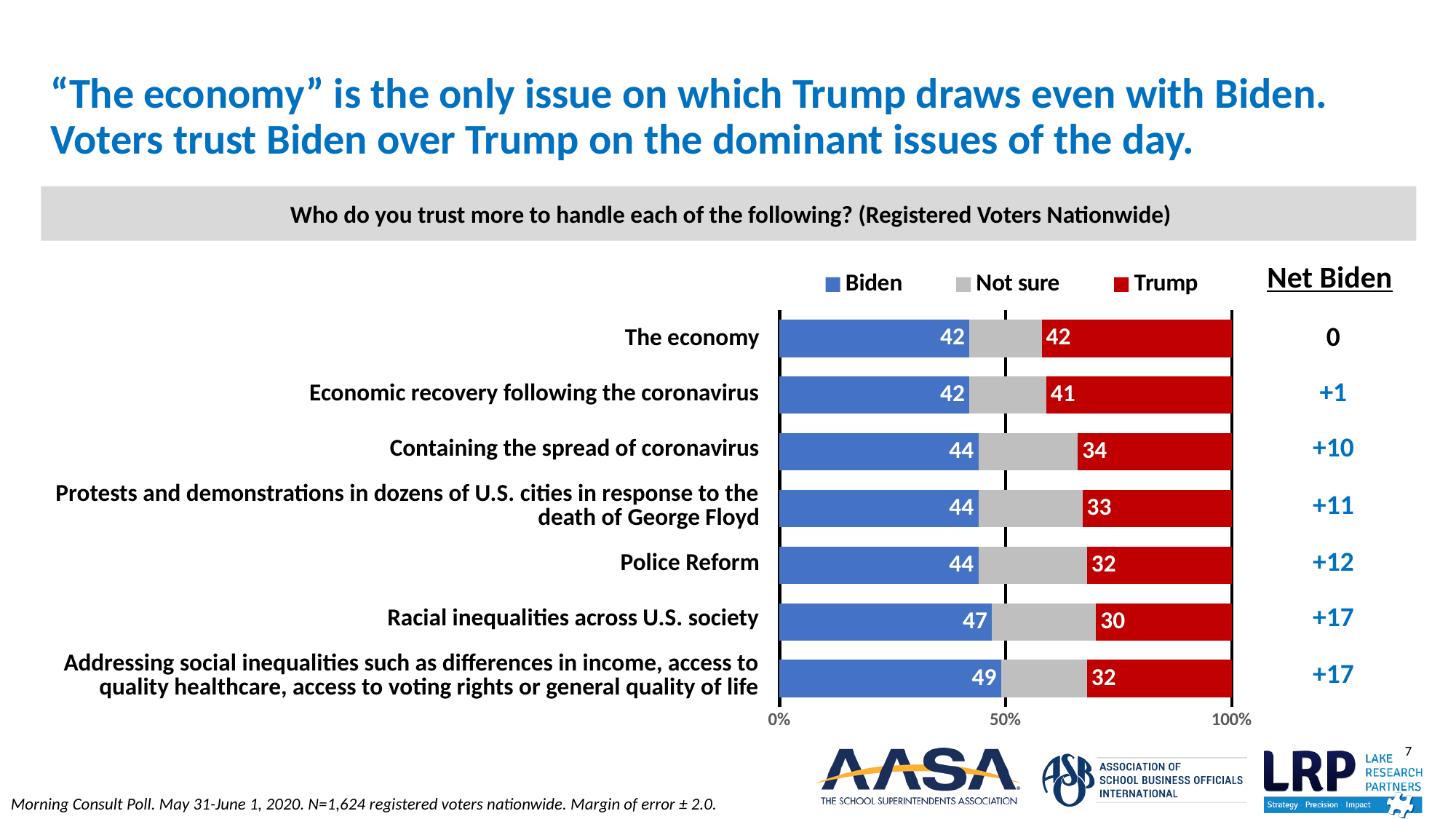

# “The economy” is the only issue on which Trump draws even with Biden. Voters trust Biden over Trump on the dominant issues of the day.
 Who do you trust more to handle each of the following? (Registered Voters Nationwide)
| Net Biden |
| --- |

### Chart

| Category | Biden | Not sure | Trump |
|---|---|---|---|
| Addressing social inequalities such as differences in income, access to quality healthcare, access to voting rights or general quality of life | 49.0 | 19.0 | 32.0 |
| Racial inequalities across U.S. society | 47.0 | 23.0 | 30.0 |
| Police Reform | 44.0 | 24.0 | 32.0 |
| Protests and demonstrations in dozens of U.S. cities in response to the death of George Floyd | 44.0 | 23.0 | 33.0 |
| Containing the spread of coronavirus | 44.0 | 22.0 | 34.0 |
| Economic recovery following the coronavirus | 42.0 | 17.0 | 41.0 |
| The economy | 42.0 | 16.0 | 42.0 |
| The economy |  | 0 |
| --- | --- | --- |
| Economic recovery following the coronavirus |  | +1 |
| Containing the spread of coronavirus |  | +10 |
| Protests and demonstrations in dozens of U.S. cities in response to the death of George Floyd |  | +11 |
| Police Reform |  | +12 |
| Racial inequalities across U.S. society |  | +17 |
| Addressing social inequalities such as differences in income, access to quality healthcare, access to voting rights or general quality of life |  | +17 |
Morning Consult Poll. May 31-June 1, 2020. N=1,624 registered voters nationwide. Margin of error ± 2.0.